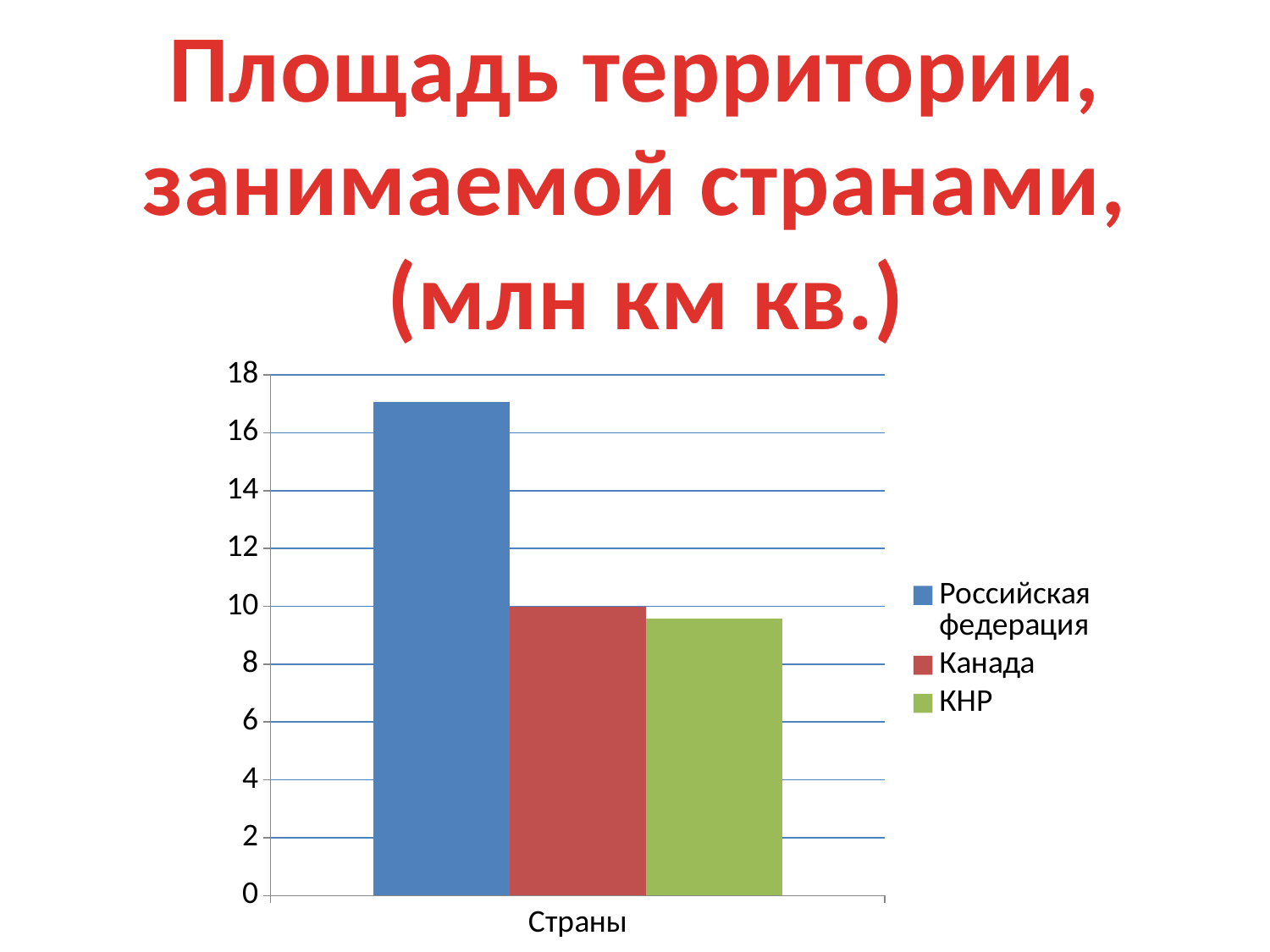

Площадь территории,
занимаемой странами,
 (млн км кв.)

### Chart

| Category | Российская федерация | Канада | КНР |
|---|---|---|---|
| Страны | 17.075 | 9.976000000000003 | 9.59 |